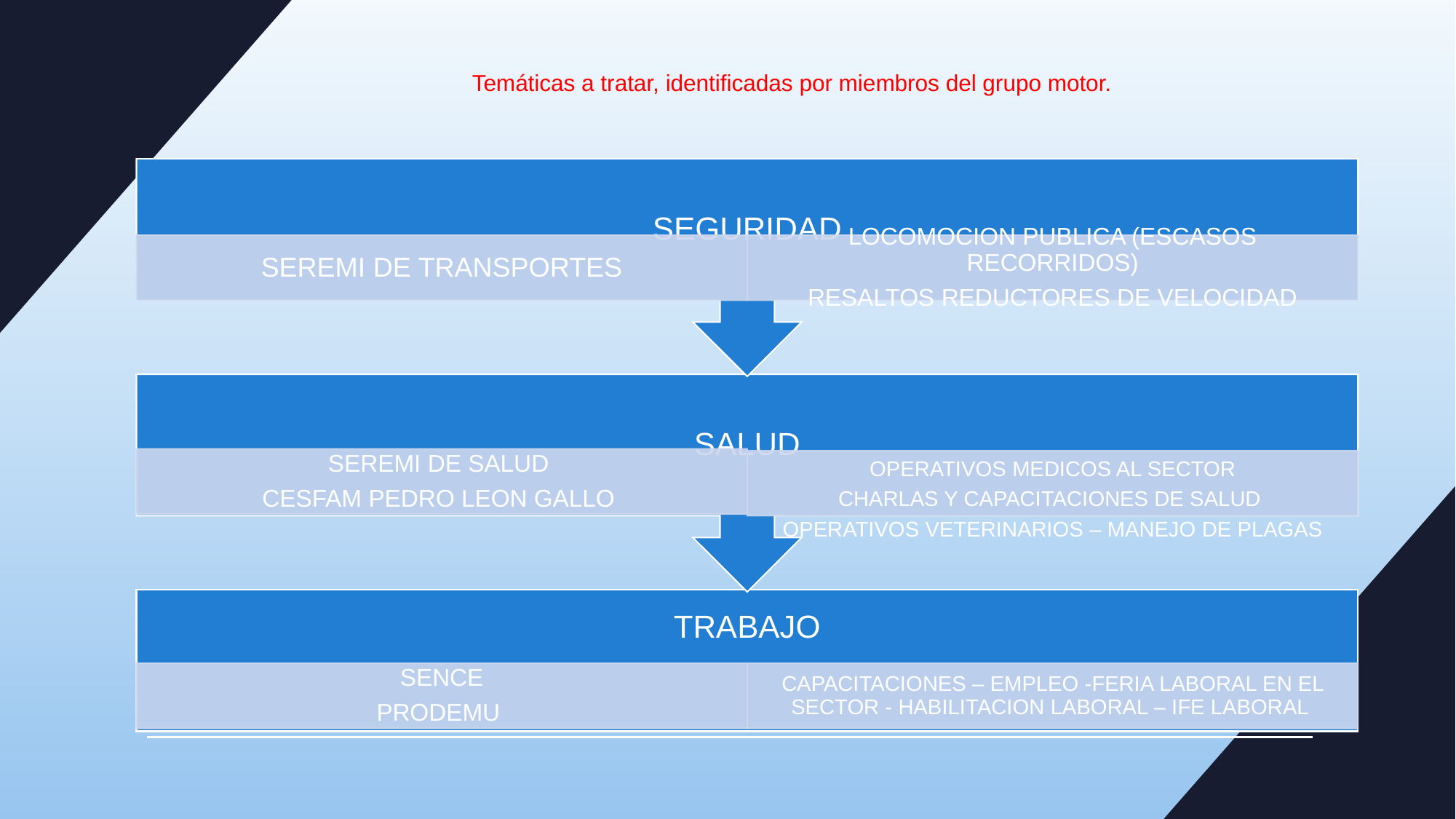

# Temáticas a tratar, identificadas por miembros del grupo motor.
TRABAJO
SENCE
PRODEMU
CAPACITACIONES – EMPLEO -FERIA LABORAL EN EL SECTOR - HABILITACION LABORAL – IFE LABORAL
SALUD
SEREMI DE SALUD
CESFAM PEDRO LEON GALLO

OPERATIVOS MEDICOS AL SECTOR
CHARLAS Y CAPACITACIONES DE SALUD
OPERATIVOS VETERINARIOS – MANEJO DE PLAGAS
SEGURIDAD
SEREMI DE TRANSPORTES
LOCOMOCION PUBLICA (ESCASOS RECORRIDOS)
RESALTOS REDUCTORES DE VELOCIDAD